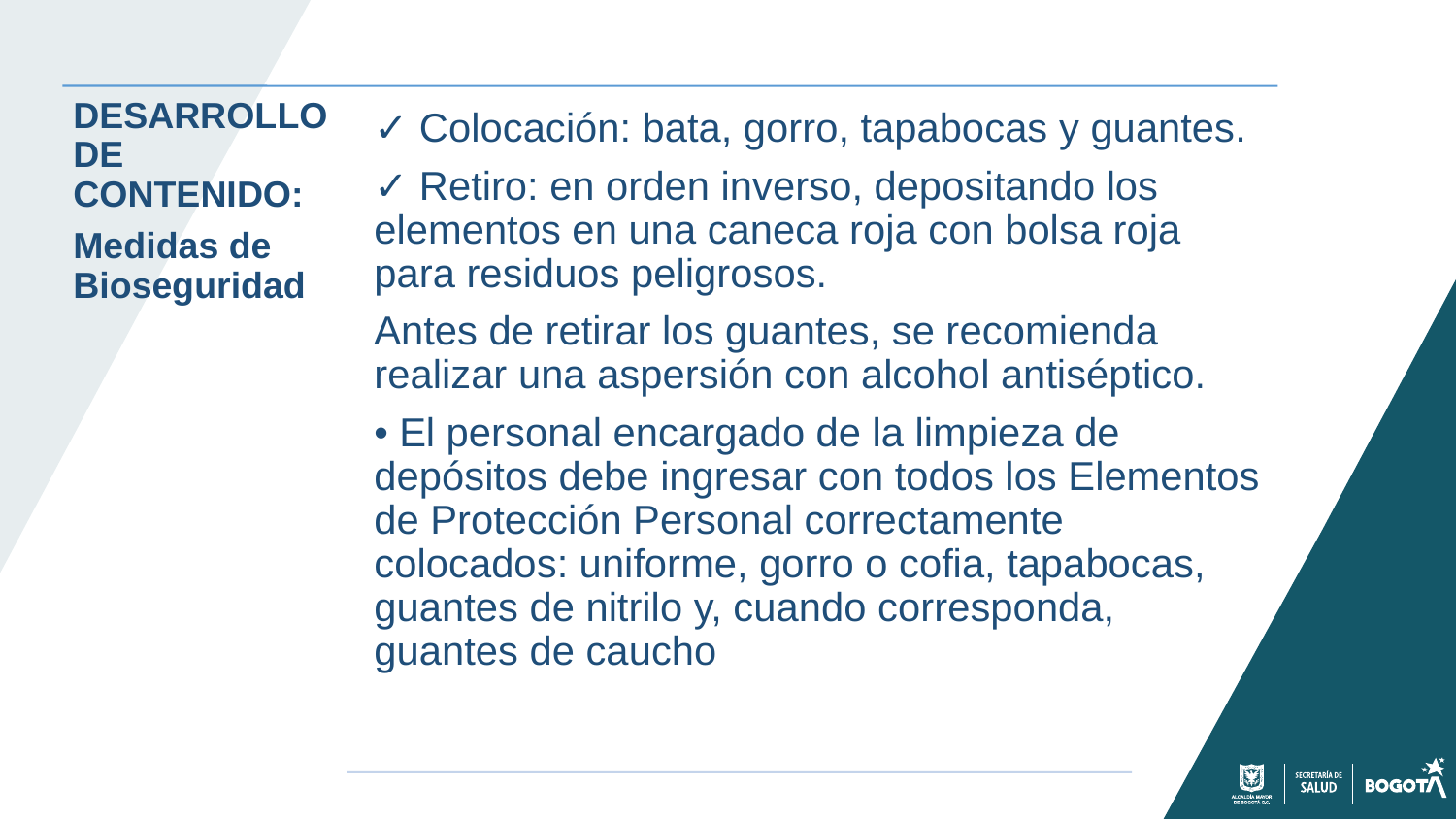

DESARROLLO DE CONTENIDO:
Medidas de Bioseguridad
✓ Colocación: bata, gorro, tapabocas y guantes.
✓ Retiro: en orden inverso, depositando los elementos en una caneca roja con bolsa roja para residuos peligrosos.
Antes de retirar los guantes, se recomienda realizar una aspersión con alcohol antiséptico.
• El personal encargado de la limpieza de depósitos debe ingresar con todos los Elementos de Protección Personal correctamente colocados: uniforme, gorro o cofia, tapabocas, guantes de nitrilo y, cuando corresponda, guantes de caucho